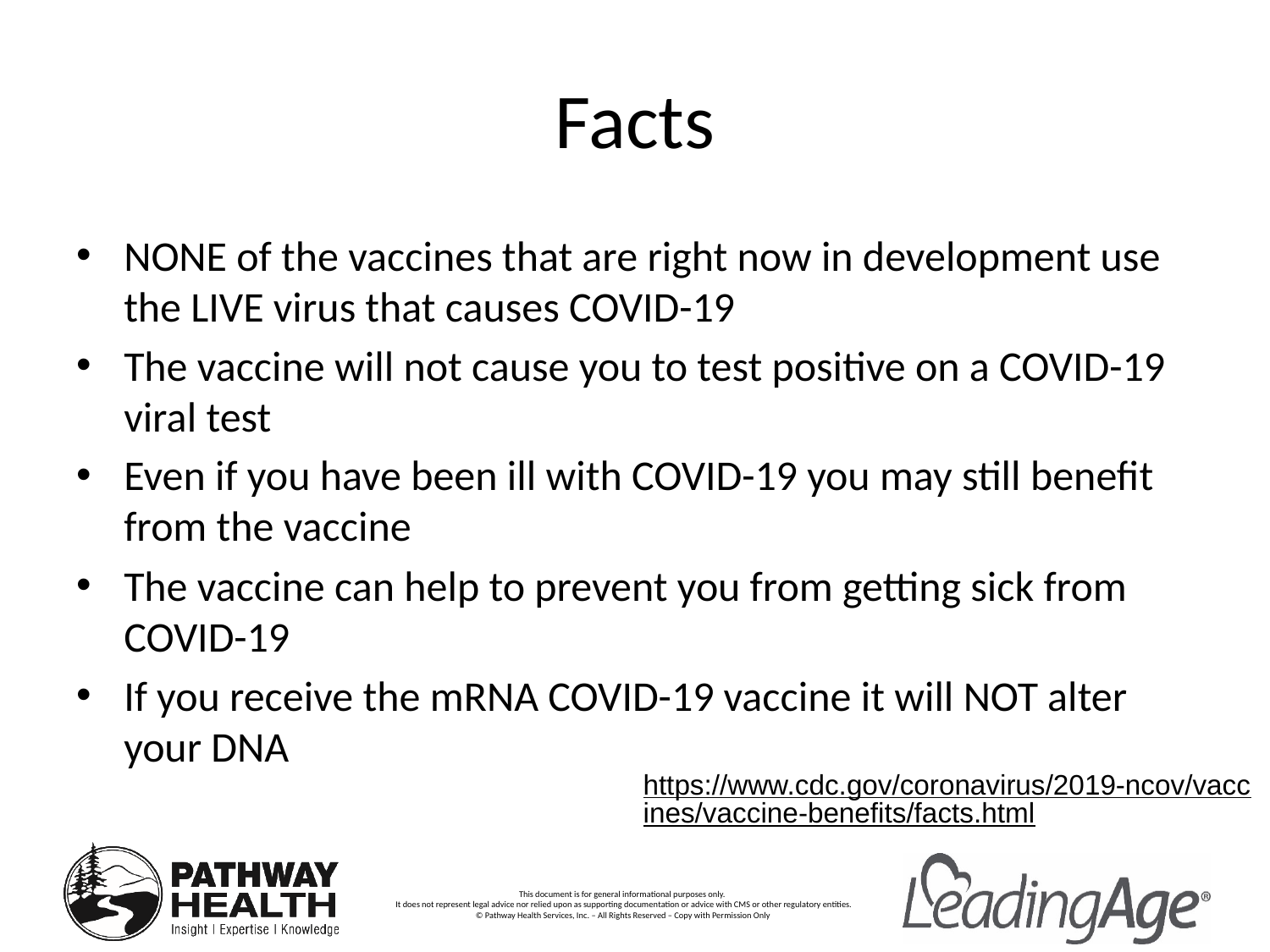

# Facts
NONE of the vaccines that are right now in development use the LIVE virus that causes COVID-19
The vaccine will not cause you to test positive on a COVID-19 viral test
Even if you have been ill with COVID-19 you may still benefit from the vaccine
The vaccine can help to prevent you from getting sick from COVID-19
If you receive the mRNA COVID-19 vaccine it will NOT alter your DNA

https://www.cdc.gov/coronavirus/2019-ncov/vaccines/vaccine-benefits/facts.html